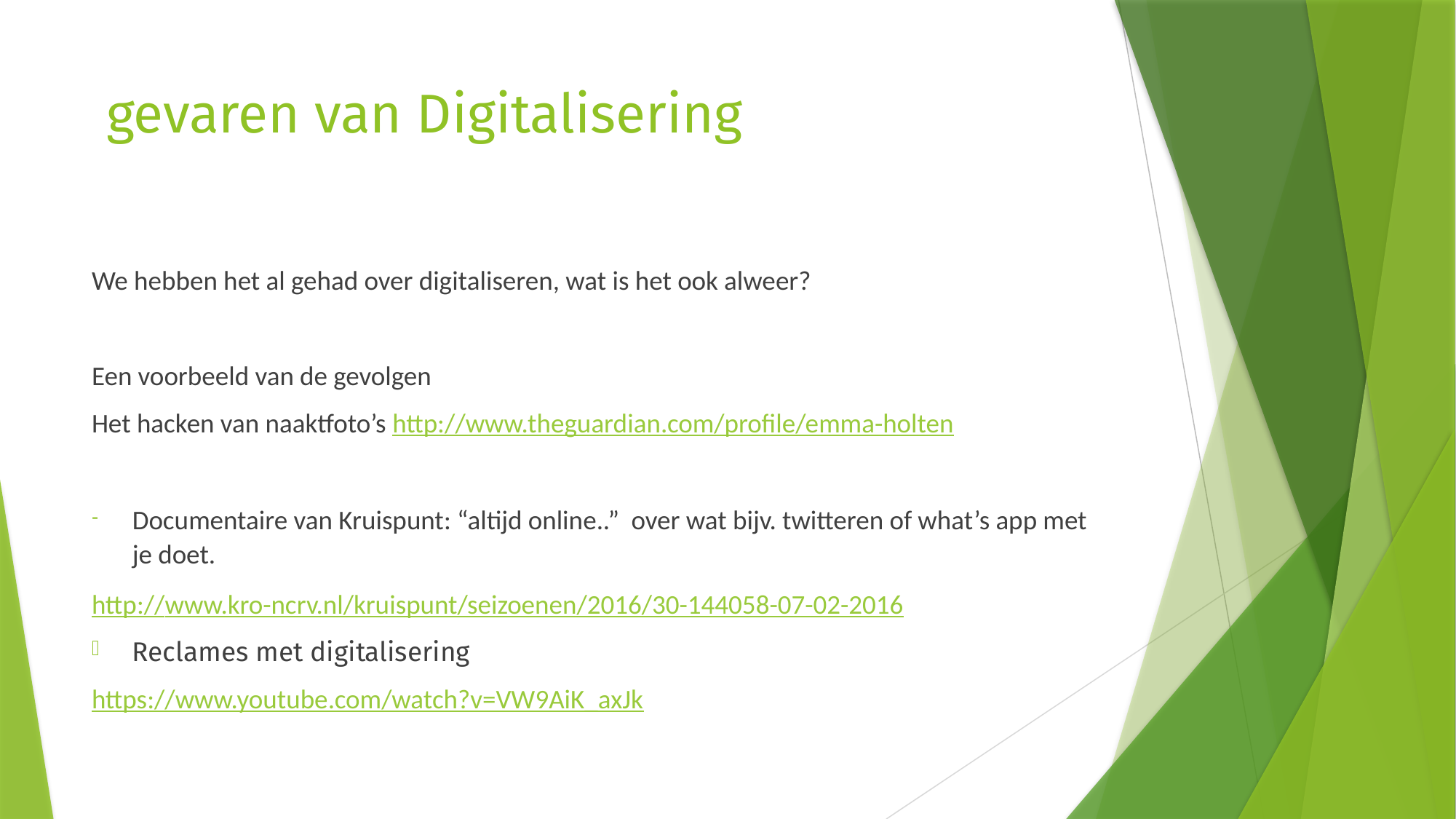

# gevaren van Digitalisering
We hebben het al gehad over digitaliseren, wat is het ook alweer?

Een voorbeeld van de gevolgen
Het hacken van naaktfoto’s http://www.theguardian.com/profile/emma-holten

Documentaire van Kruispunt: “altijd online..”  over wat bijv. twitteren of what’s app met je doet.
http://www.kro-ncrv.nl/kruispunt/seizoenen/2016/30-144058-07-02-2016
Reclames met digitalisering
https://www.youtube.com/watch?v=VW9AiK_axJk